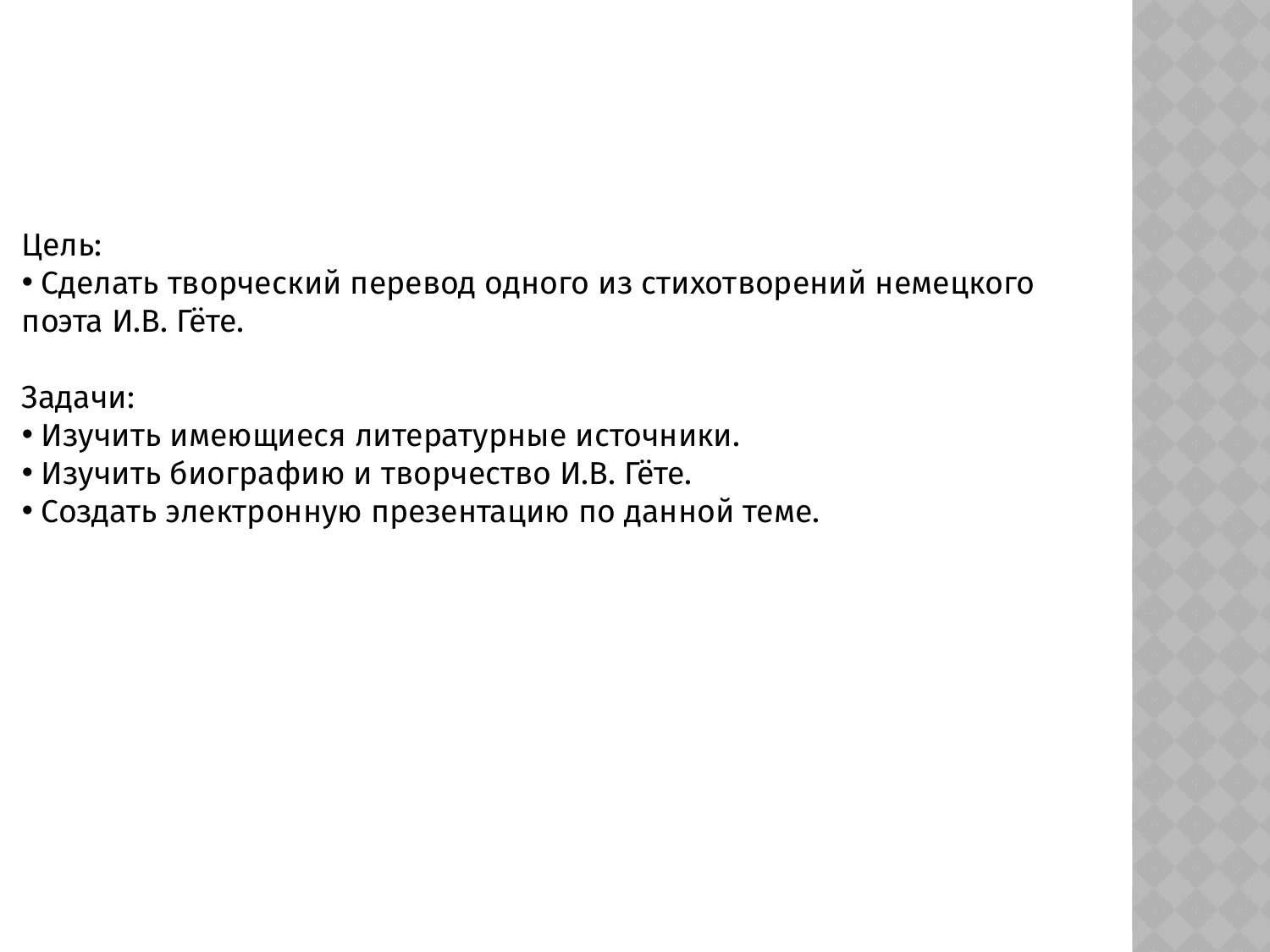

Цель:
 Сделать творческий перевод одного из стихотворений немецкого
поэта И.В. Гёте.

Задачи:
 Изучить имеющиеся литературные источники.
 Изучить биографию и творчество И.В. Гёте.
 Создать электронную презентацию по данной теме.